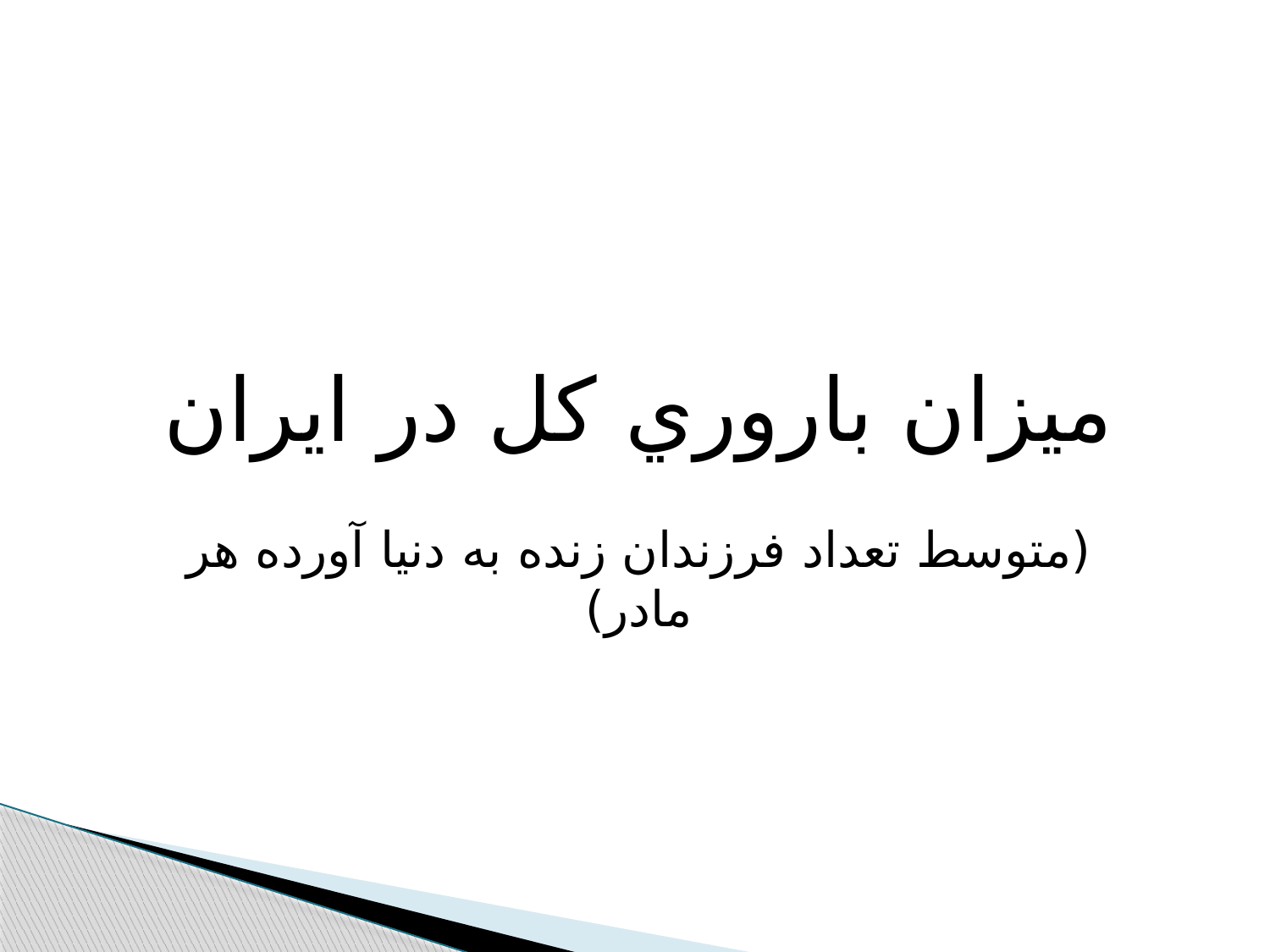

ميزان باروري كل در ايران

(متوسط تعداد فرزندان زنده به دنيا آورده هر مادر)